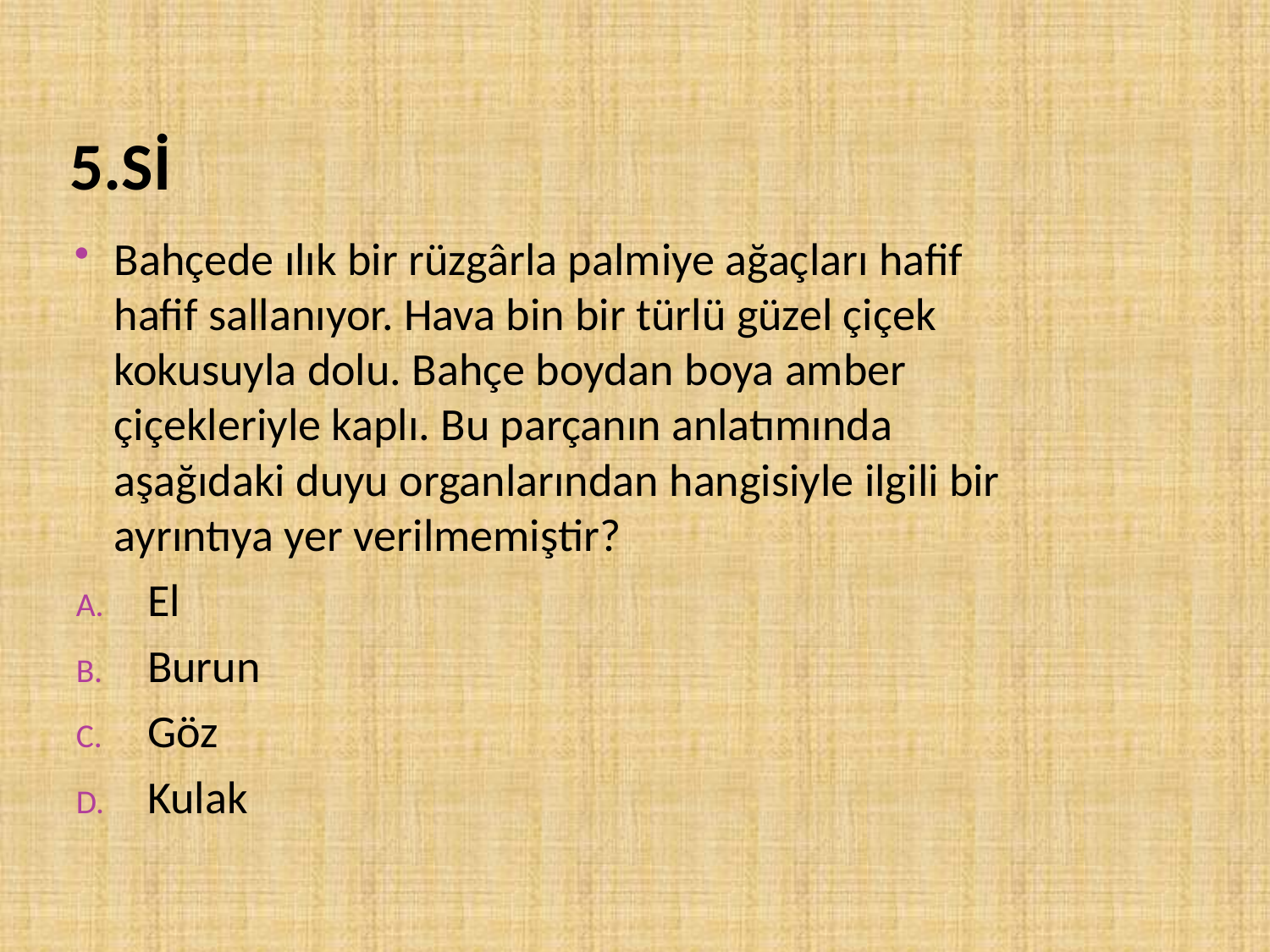

# 5.Sİ
Bahçede ılık bir rüzgârla palmiye ağaçları hafif hafif sallanıyor. Hava bin bir türlü güzel çiçek kokusuyla dolu. Bahçe boydan boya amber çiçekleriyle kaplı. Bu parçanın anlatımında aşağıdaki duyu organlarından hangisiyle ilgili bir ayrıntıya yer verilmemiştir?
El
Burun
Göz
Kulak